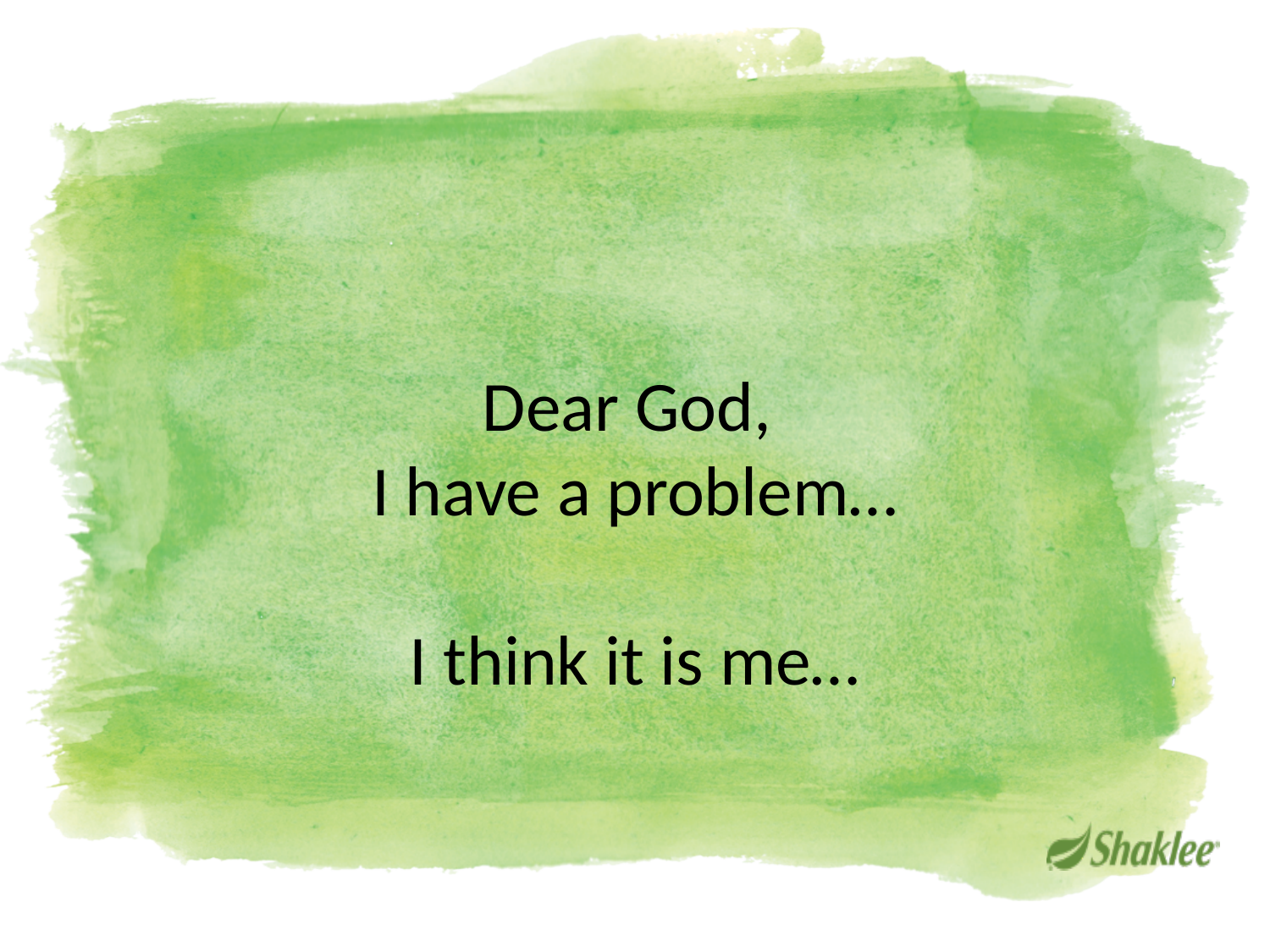

Dear God,
I have a problem…

I think it is me…